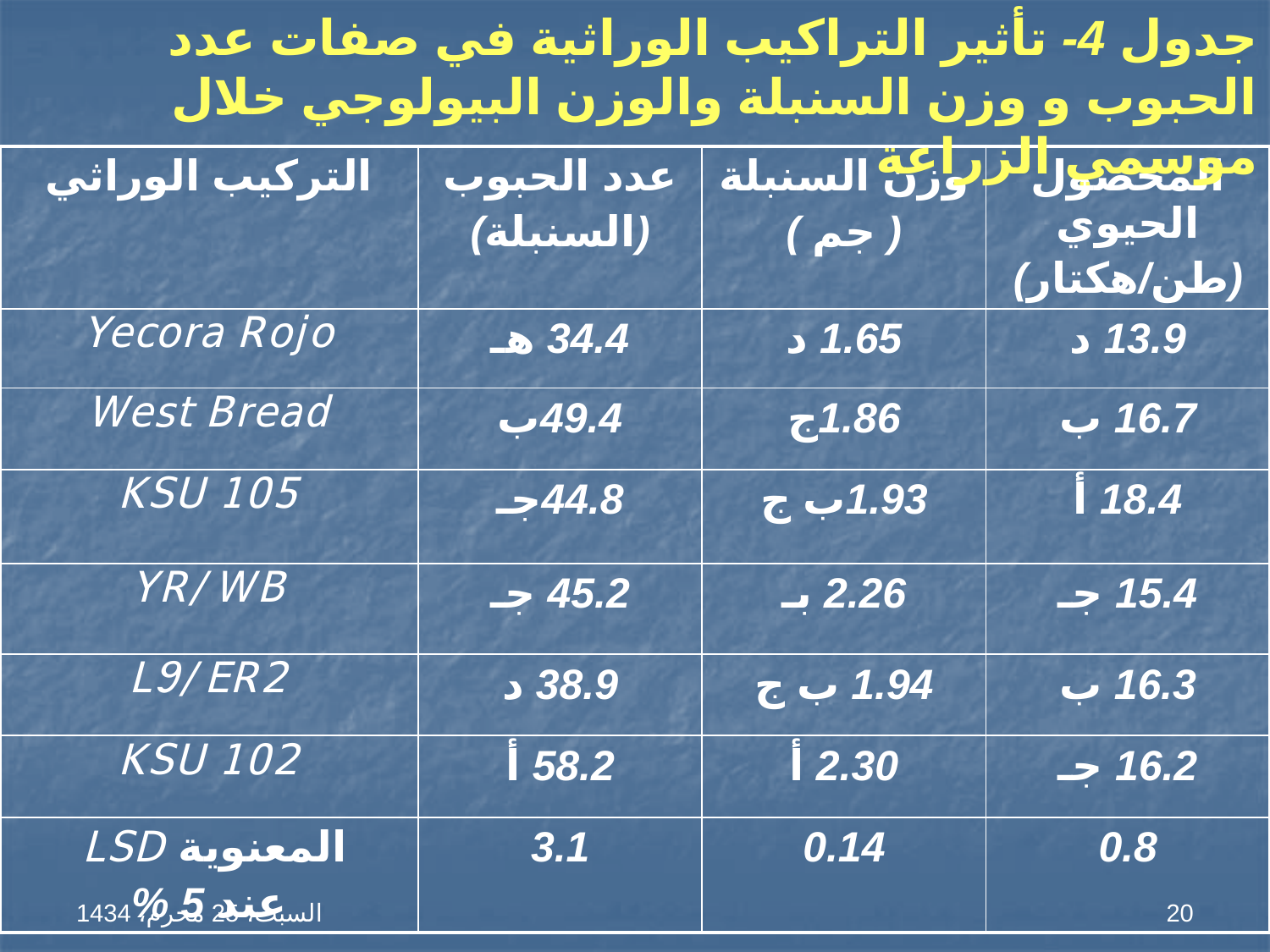

جدول 4- تأثير التراكيب الوراثية في صفات عدد الحبوب و وزن السنبلة والوزن البيولوجي خلال موسمي الزراعة

| التركيب الوراثي | عدد الحبوب (السنبلة) | وزن السنبلة ( جم ) | المحصول الحيوي (طن/هكتار) |
| --- | --- | --- | --- |
| Yecora Rojo | 34.4 هـ | 1.65 د | 13.9 د |
| West Bread | 49.4ب | 1.86ج | 16.7 ب |
| KSU 105 | 44.8جـ | 1.93ب ج | 18.4 أ |
| YR/WB | 45.2 جـ | 2.26 بـ | 15.4 جـ |
| L9/ER2 | 38.9 د | 1.94 ب ج | 16.3 ب |
| KSU 102 | 58.2 أ | 2.30 أ | 16.2 جـ |
| المعنوية LSD عند 5 % | 3.1 | 0.14 | 0.8 |
السبت، 25 محرم، 1434
20